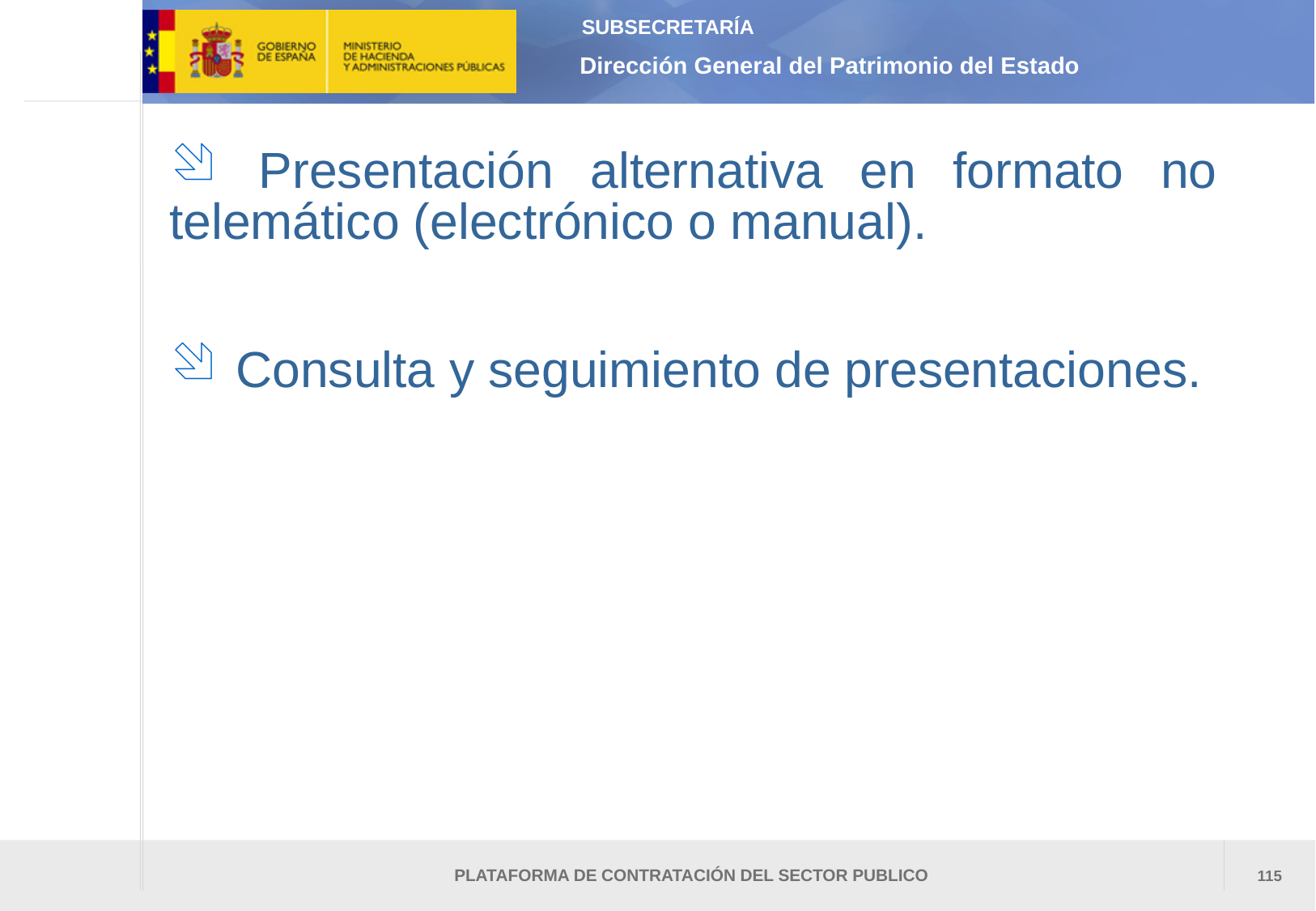

Presentación alternativa en formato no telemático (electrónico o manual).

 Consulta y seguimiento de presentaciones.